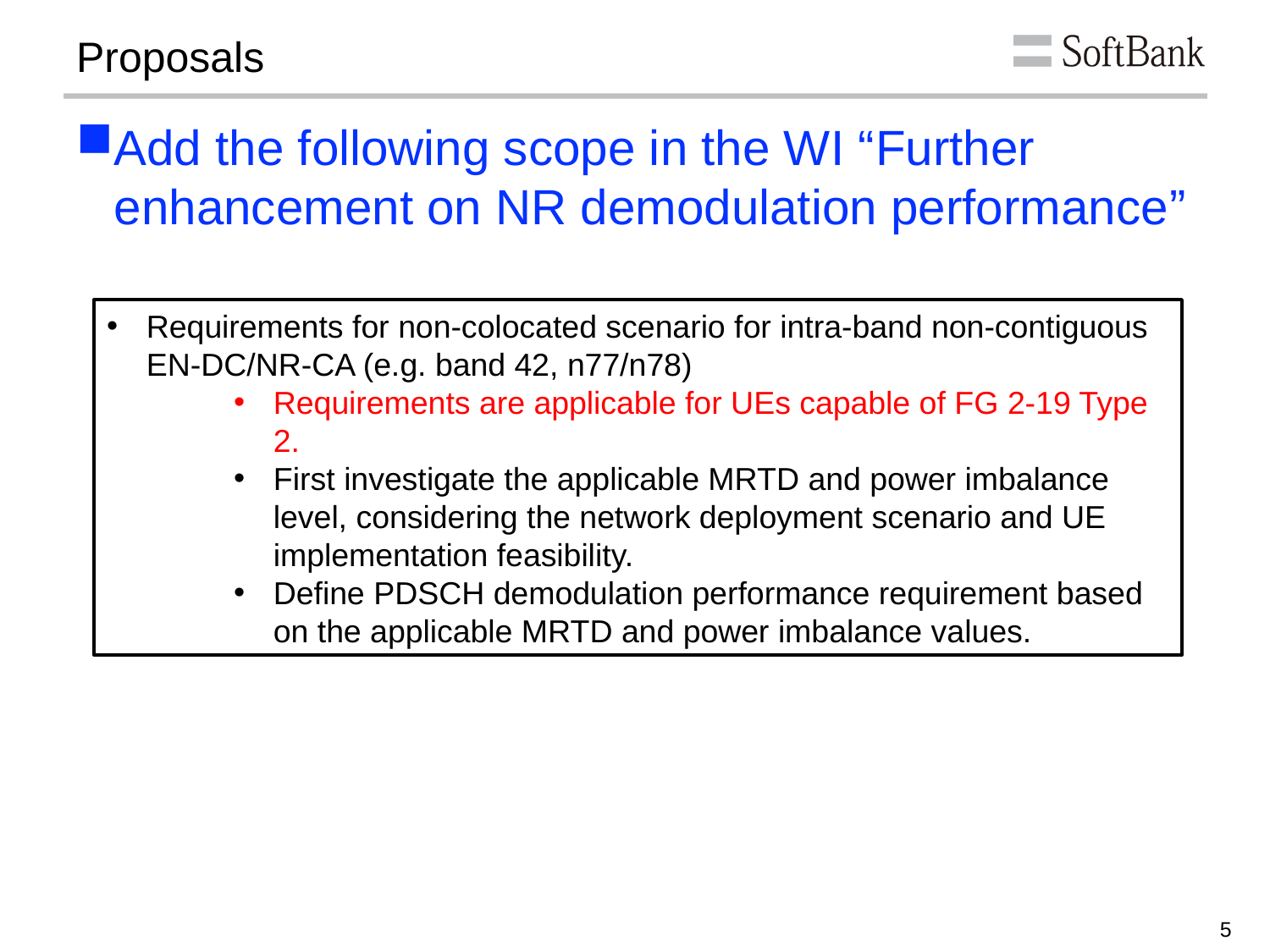

# Proposals
Add the following scope in the WI “Further enhancement on NR demodulation performance”
Requirements for non-colocated scenario for intra-band non-contiguous EN-DC/NR-CA (e.g. band 42, n77/n78)
Requirements are applicable for UEs capable of FG 2-19 Type 2.
First investigate the applicable MRTD and power imbalance level, considering the network deployment scenario and UE implementation feasibility.
Define PDSCH demodulation performance requirement based on the applicable MRTD and power imbalance values.